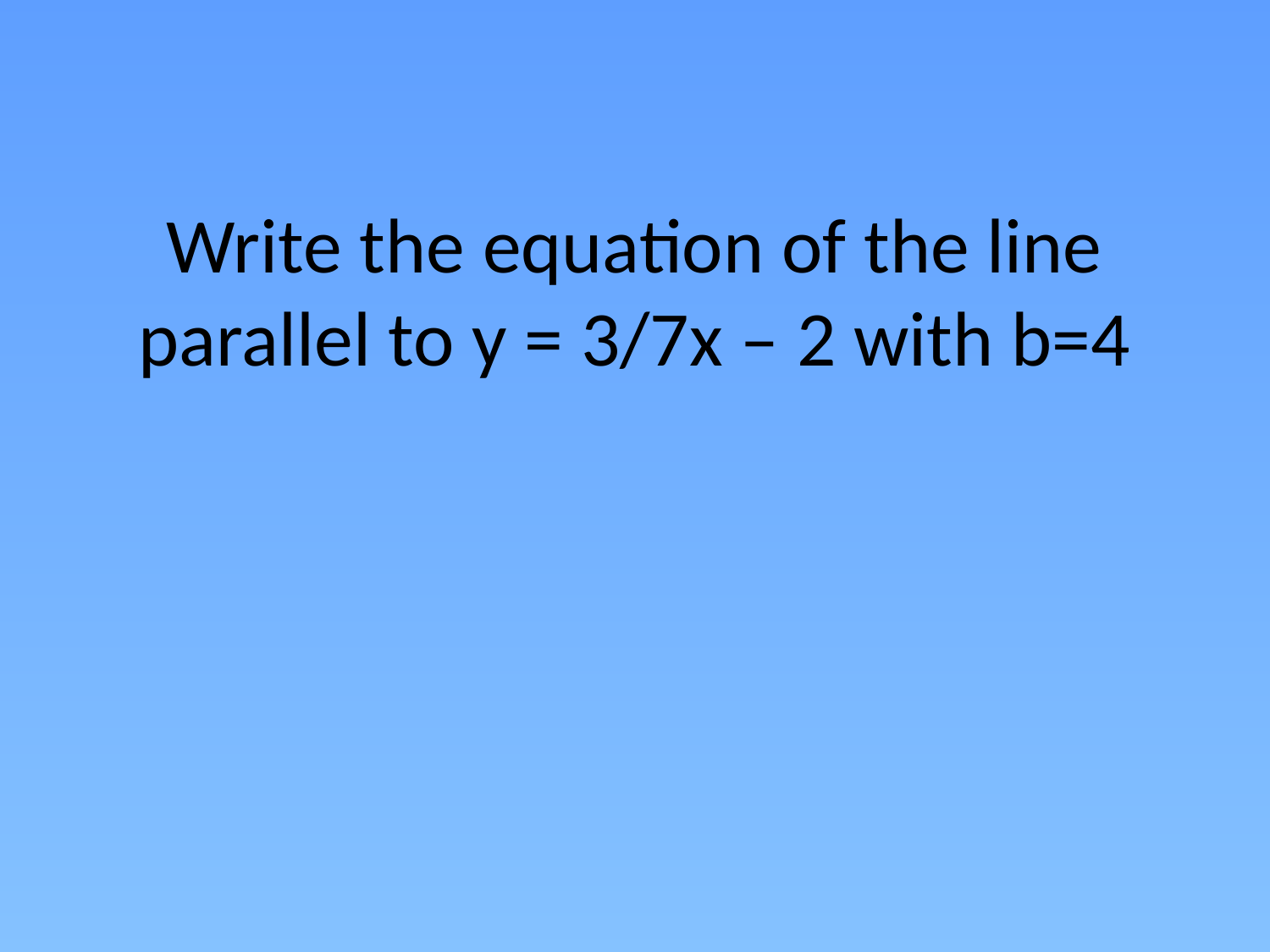

# Write the equation of the line parallel to y = 3/7x – 2 with b=4